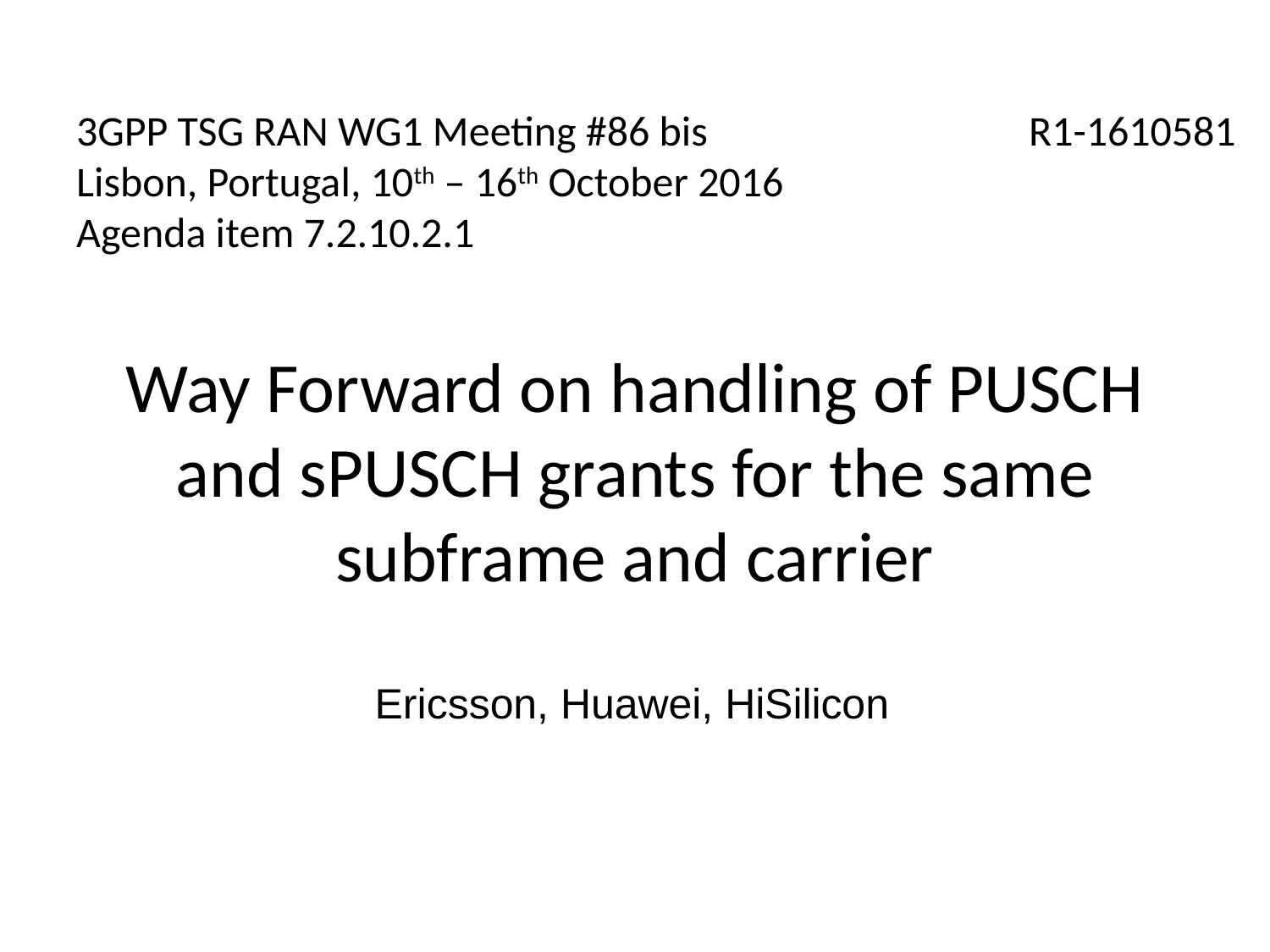

3GPP TSG RAN WG1 Meeting #86 bis
Lisbon, Portugal, 10th – 16th October 2016
Agenda item 7.2.10.2.1
R1-1610581
Way Forward on handling of PUSCH and sPUSCH grants for the same subframe and carrier
Ericsson, Huawei, HiSilicon